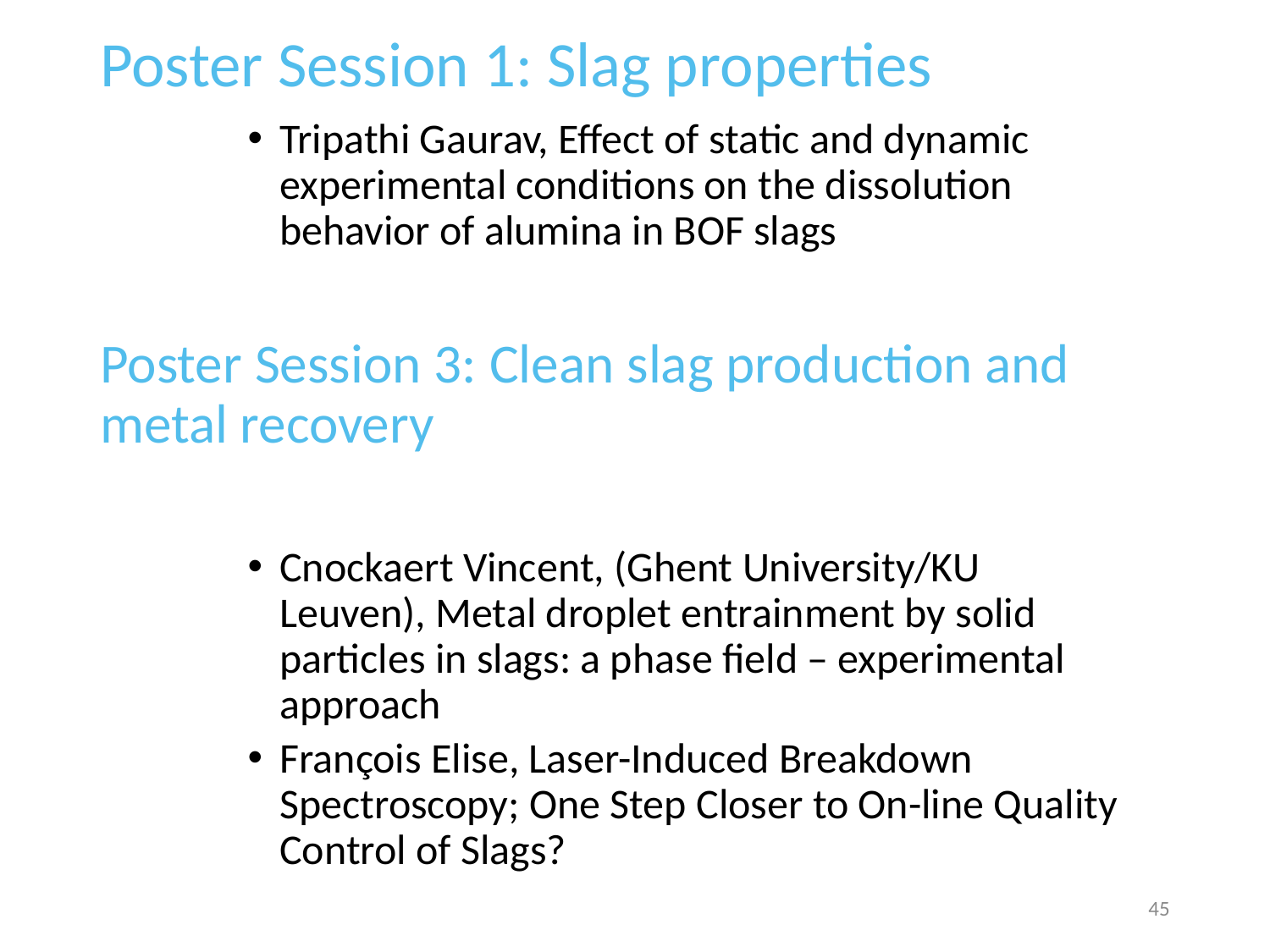

# Poster Session 1: Slag properties
Tripathi Gaurav, Effect of static and dynamic experimental conditions on the dissolution behavior of alumina in BOF slags

Cnockaert Vincent, (Ghent University/KU Leuven), Metal droplet entrainment by solid particles in slags: a phase field – experimental approach
François Elise, Laser-Induced Breakdown Spectroscopy; One Step Closer to On-line Quality Control of Slags?

Poster Session 3: Clean slag production and metal recovery
45